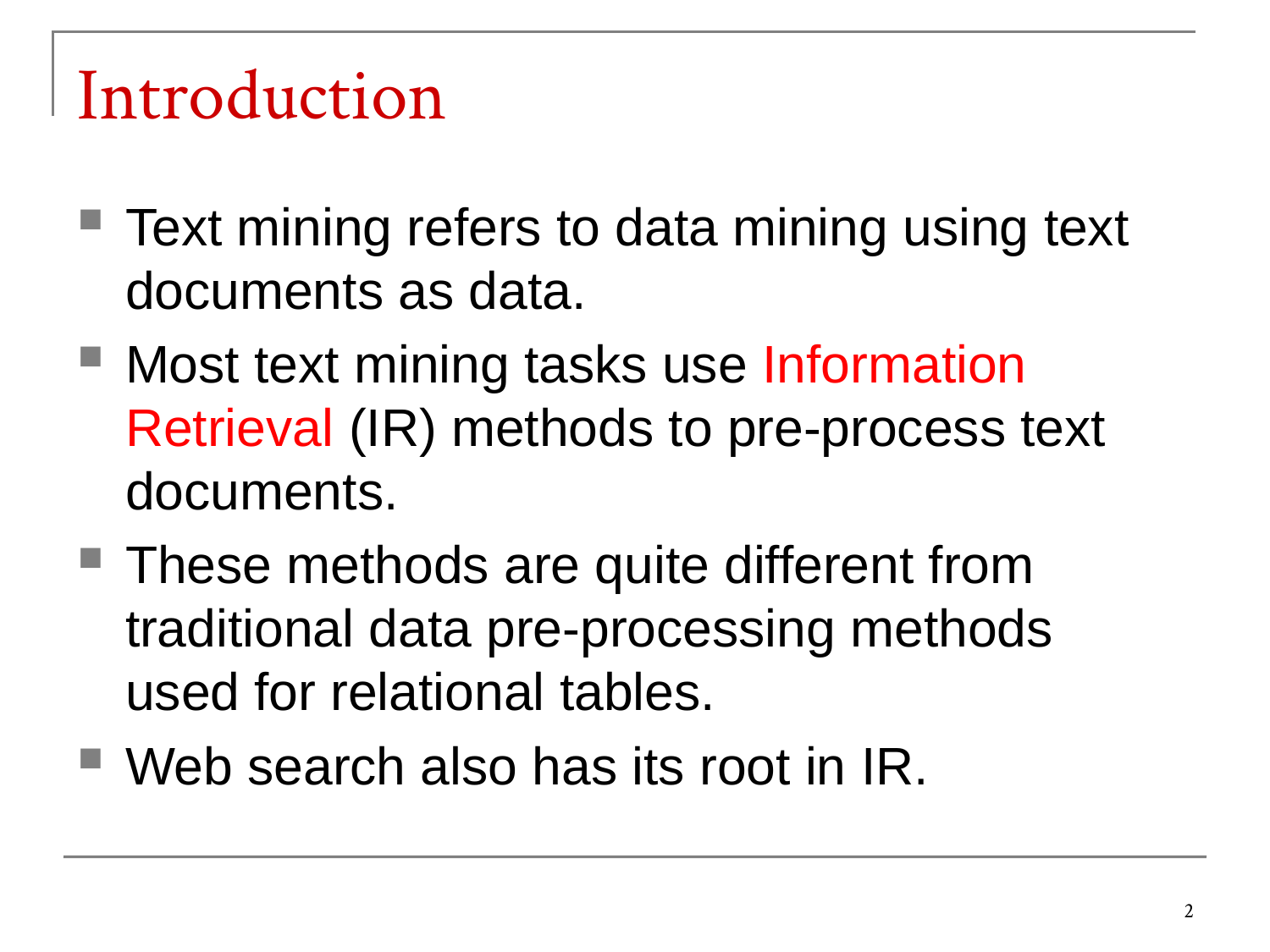

# Introduction
Text mining refers to data mining using text documents as data.
Most text mining tasks use Information Retrieval (IR) methods to pre-process text documents.
These methods are quite different from traditional data pre-processing methods used for relational tables.
Web search also has its root in IR.
2